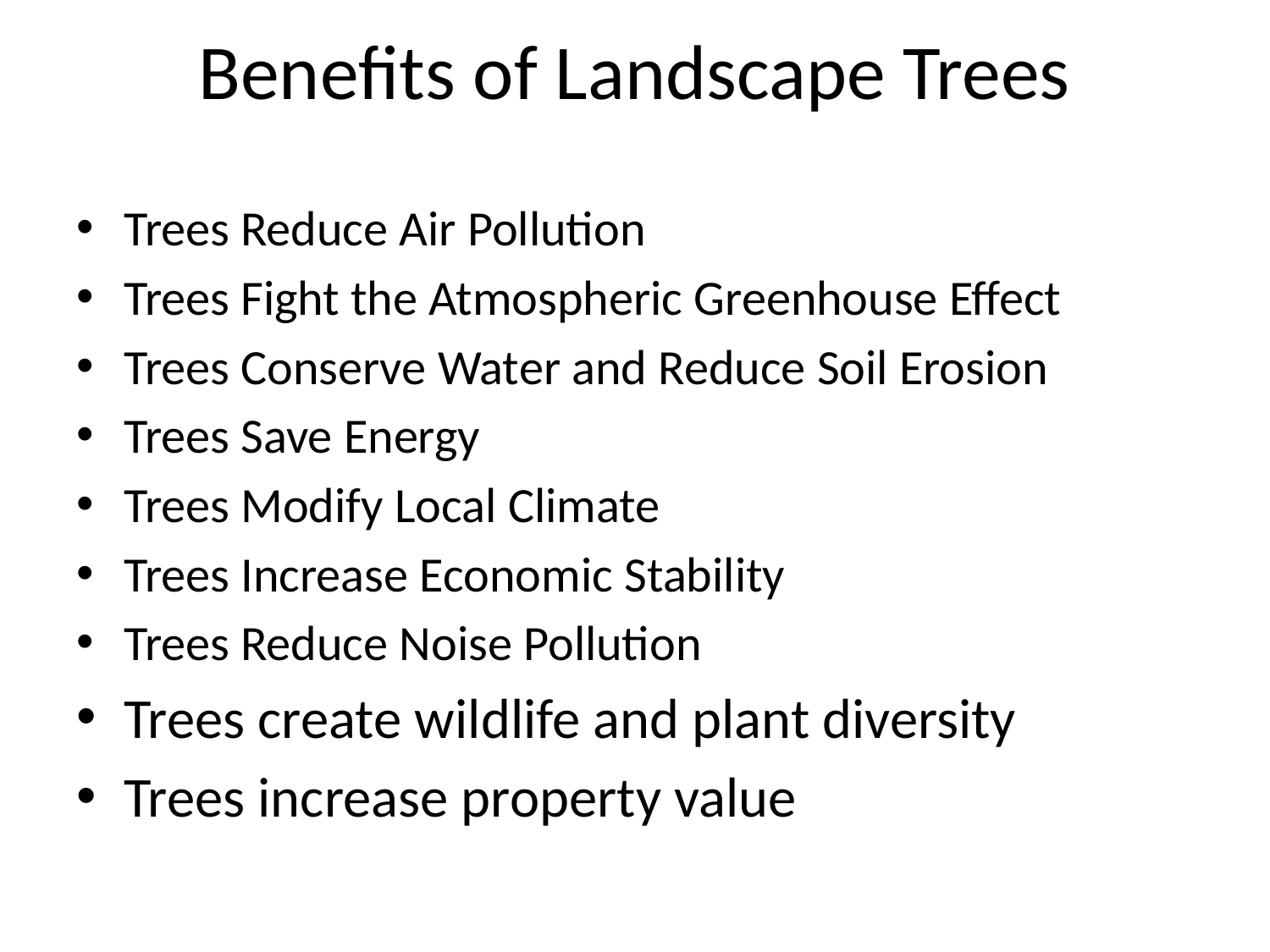

# Benefits of Landscape Trees
Trees Reduce Air Pollution
Trees Fight the Atmospheric Greenhouse Effect
Trees Conserve Water and Reduce Soil Erosion
Trees Save Energy
Trees Modify Local Climate
Trees Increase Economic Stability
Trees Reduce Noise Pollution
Trees create wildlife and plant diversity
Trees increase property value